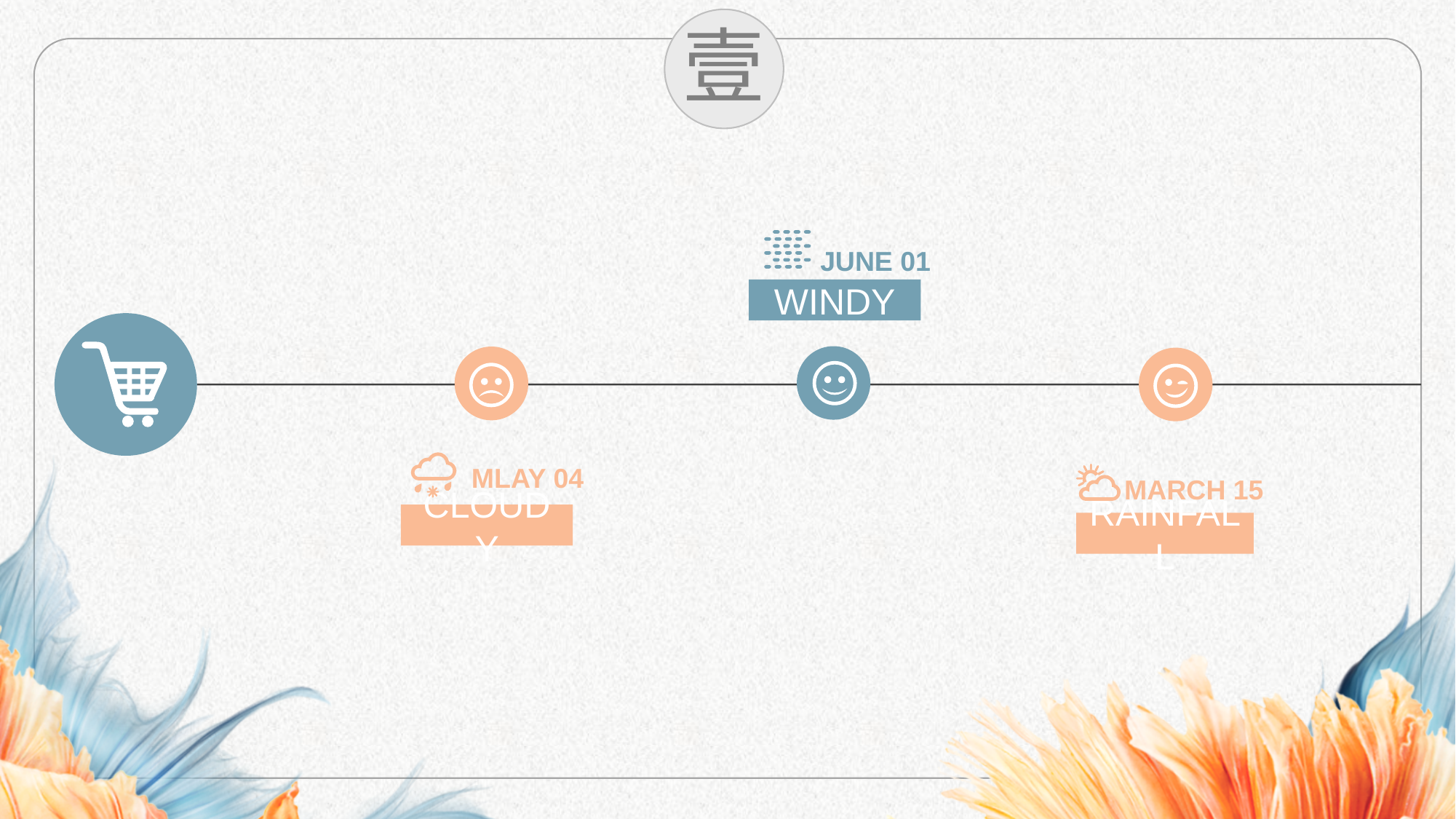

JUNE 01
WINDY

MLAY 04

MARCH 15
CLOUDY
RAINFALL